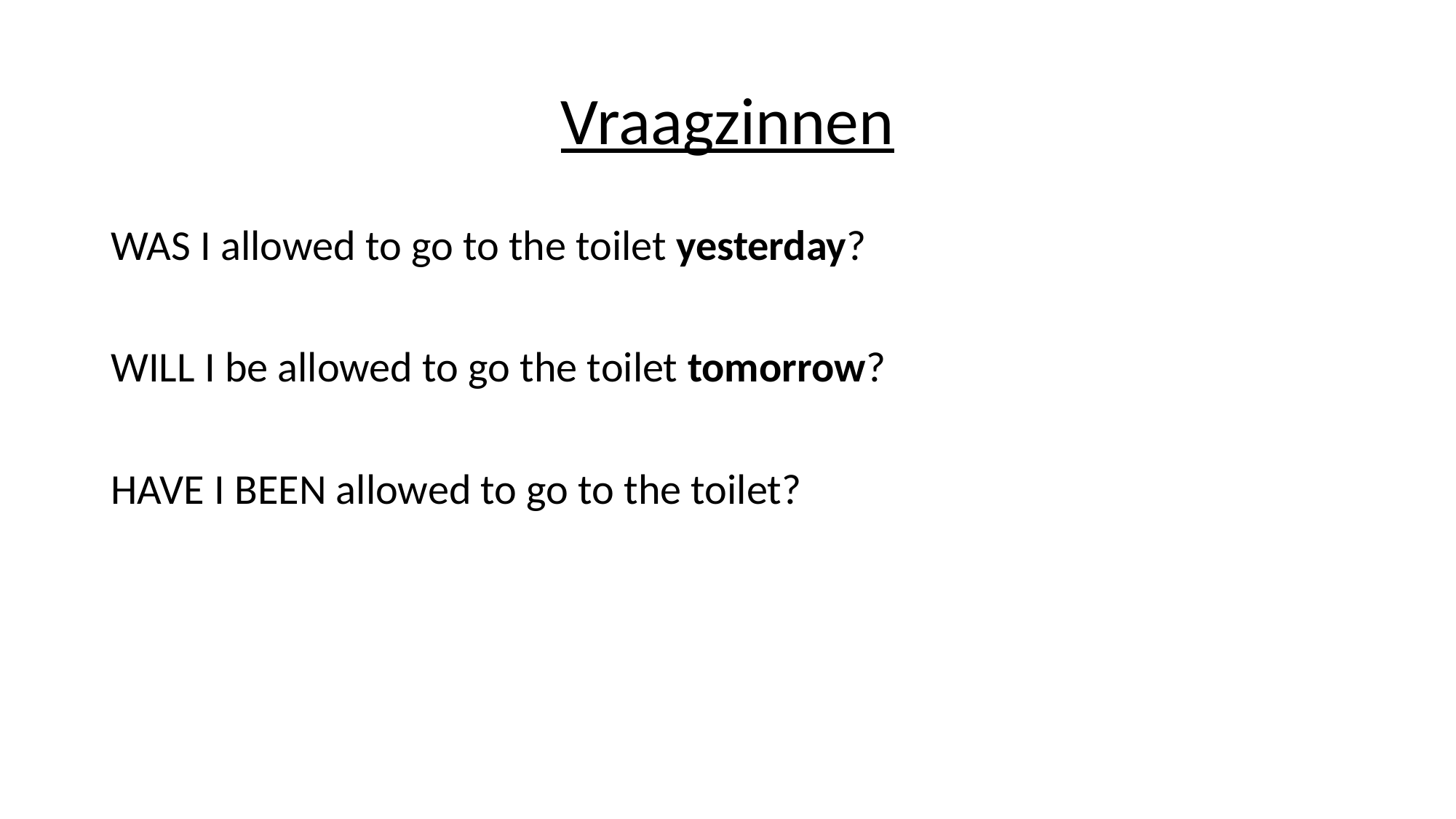

# Vraagzinnen
WAS I allowed to go to the toilet yesterday?

WILL I be allowed to go the toilet tomorrow?

HAVE I BEEN allowed to go to the toilet?